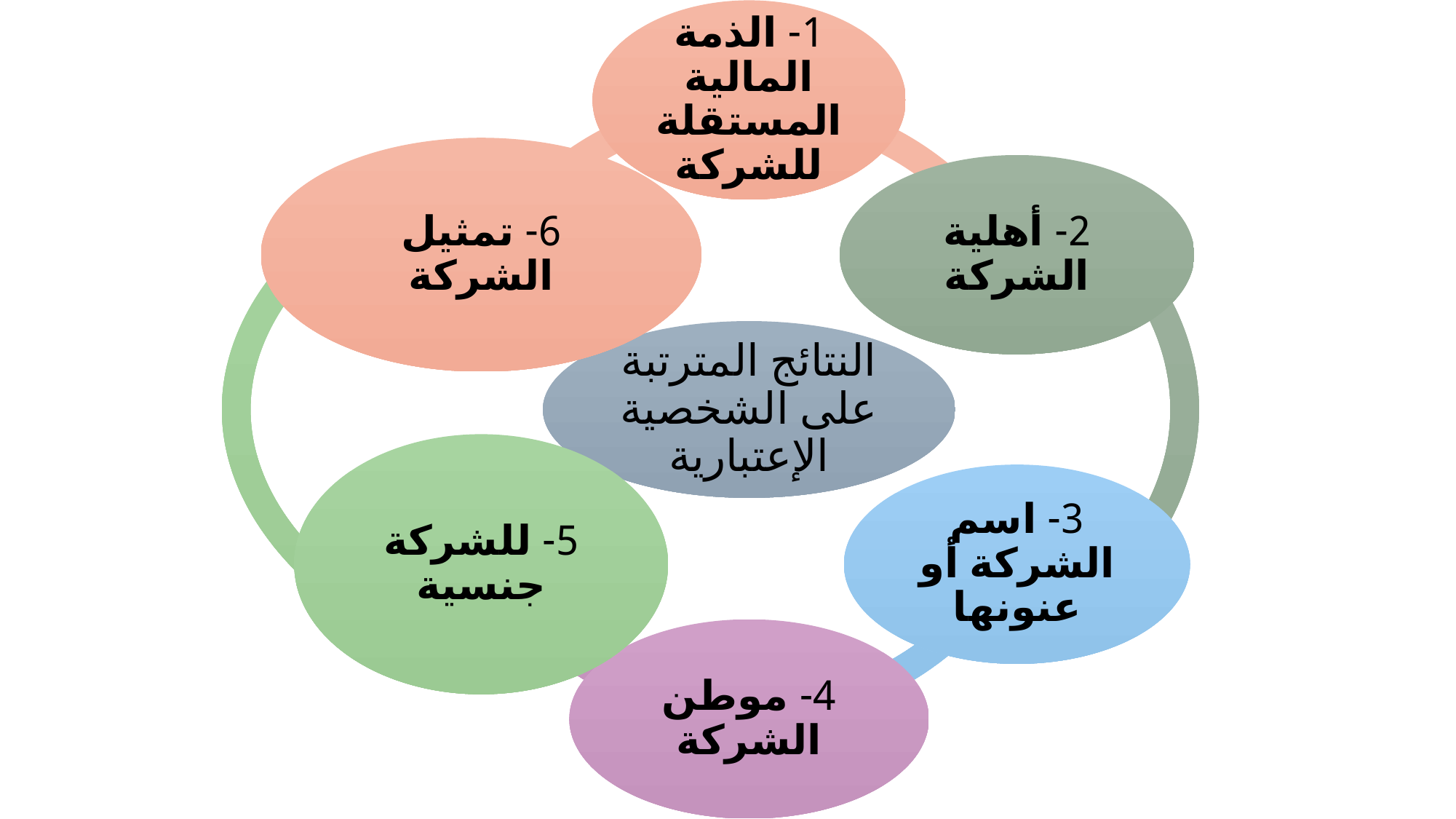

النتائج المترتبة على الشخصية الإعتبارية
1- الذمة المالية المستقلة للشركة
2- أهلية الشركة
3- اسم الشركة أو عنونها
4- موطن الشركة
5- للشركة جنسية
6- تمثيل الشركة